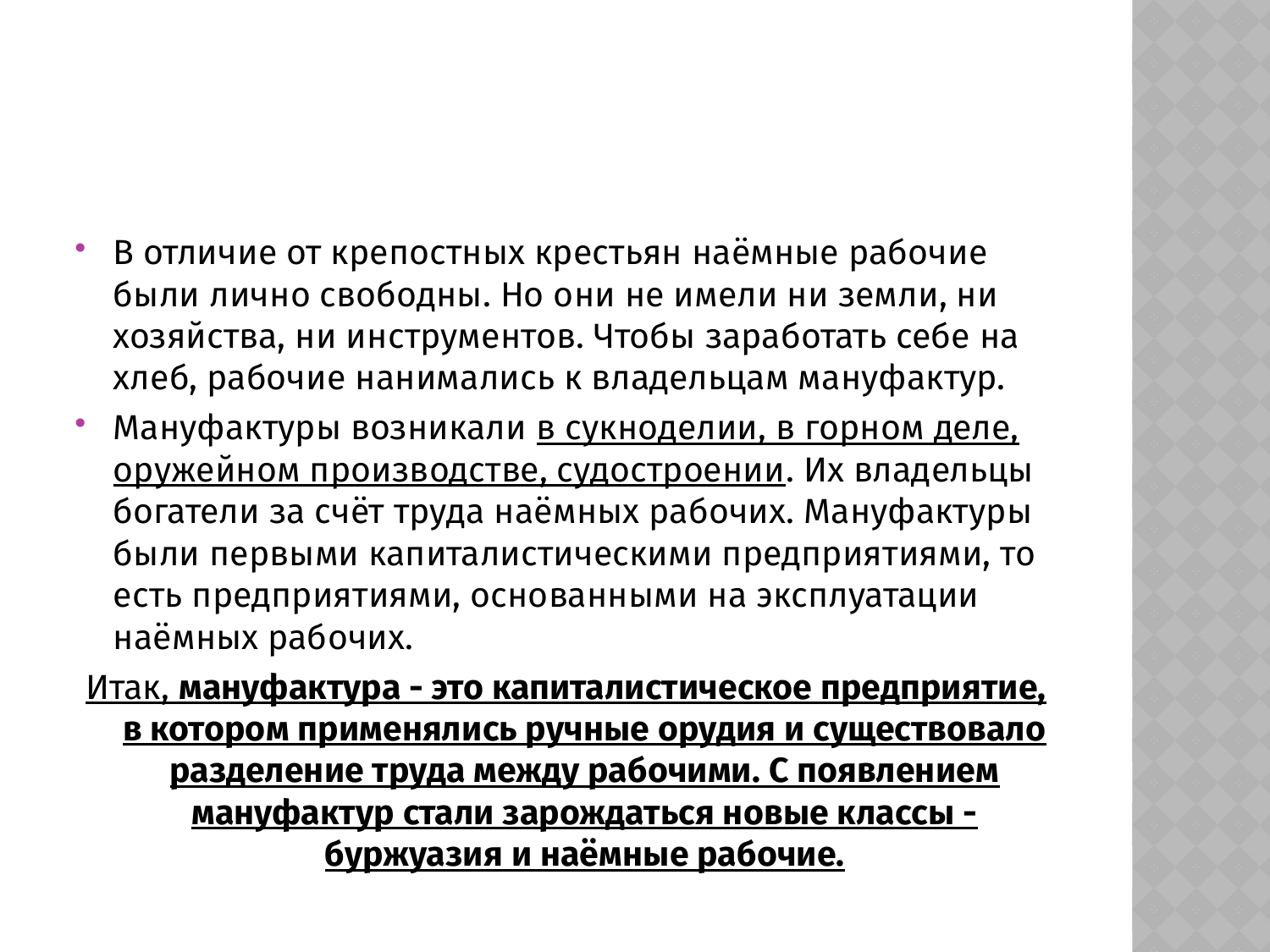

#
В отличие от крепостных крестьян наёмные рабочие были лично свободны. Но они не имели ни земли, ни хозяйства, ни инструментов. Чтобы заработать себе на хлеб, рабочие нанимались к владельцам мануфактур.
Мануфактуры возникали в сукноделии, в горном деле, оружейном производстве, судостроении. Их владельцы богатели за счёт труда наёмных рабочих. Мануфактуры были первыми капиталистическими предприятиями, то есть предприятиями, основанными на эксплуатации наёмных рабочих.
Итак, мануфактура - это капиталистическое предприятие, в котором применялись ручные орудия и существовало разделение труда между рабочими. С появлением мануфактур стали зарождаться новые классы - буржуазия и наёмные рабочие.